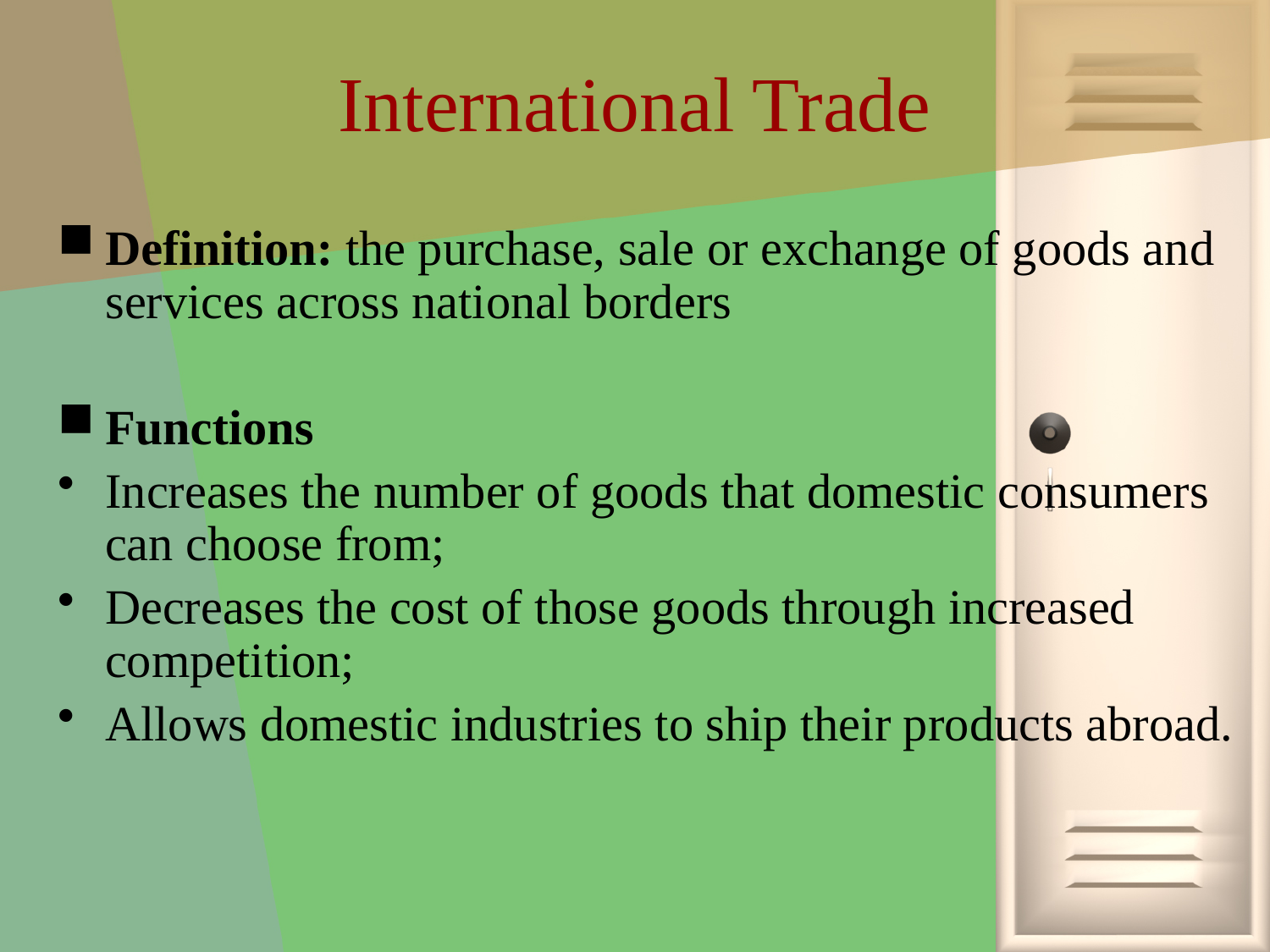

# International Trade
Definition: the purchase, sale or exchange of goods and services across national borders

Functions
Increases the number of goods that domestic consumers can choose from;
Decreases the cost of those goods through increased competition;
Allows domestic industries to ship their products abroad.